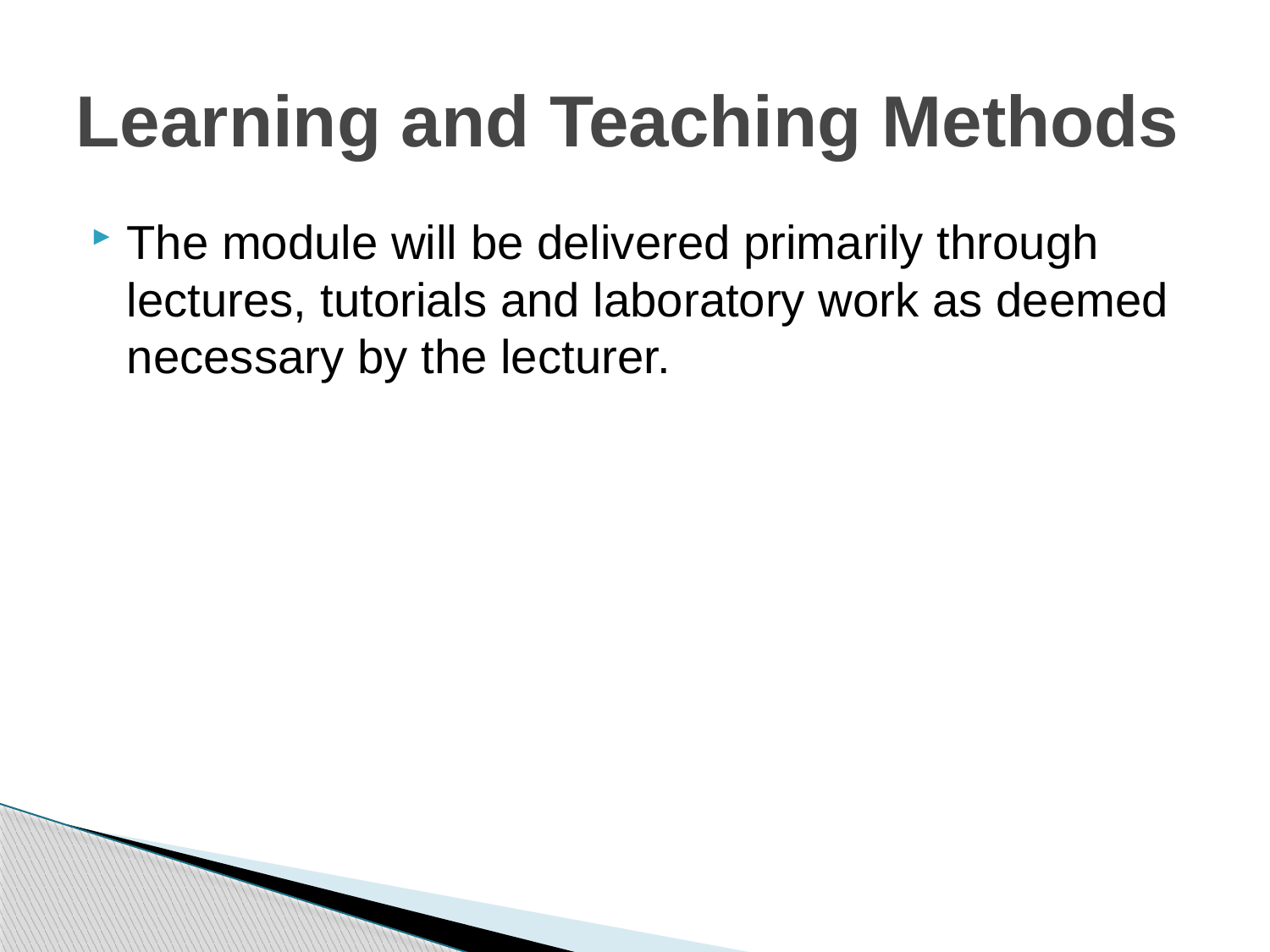

# Learning and Teaching Methods
The module will be delivered primarily through lectures, tutorials and laboratory work as deemed necessary by the lecturer.